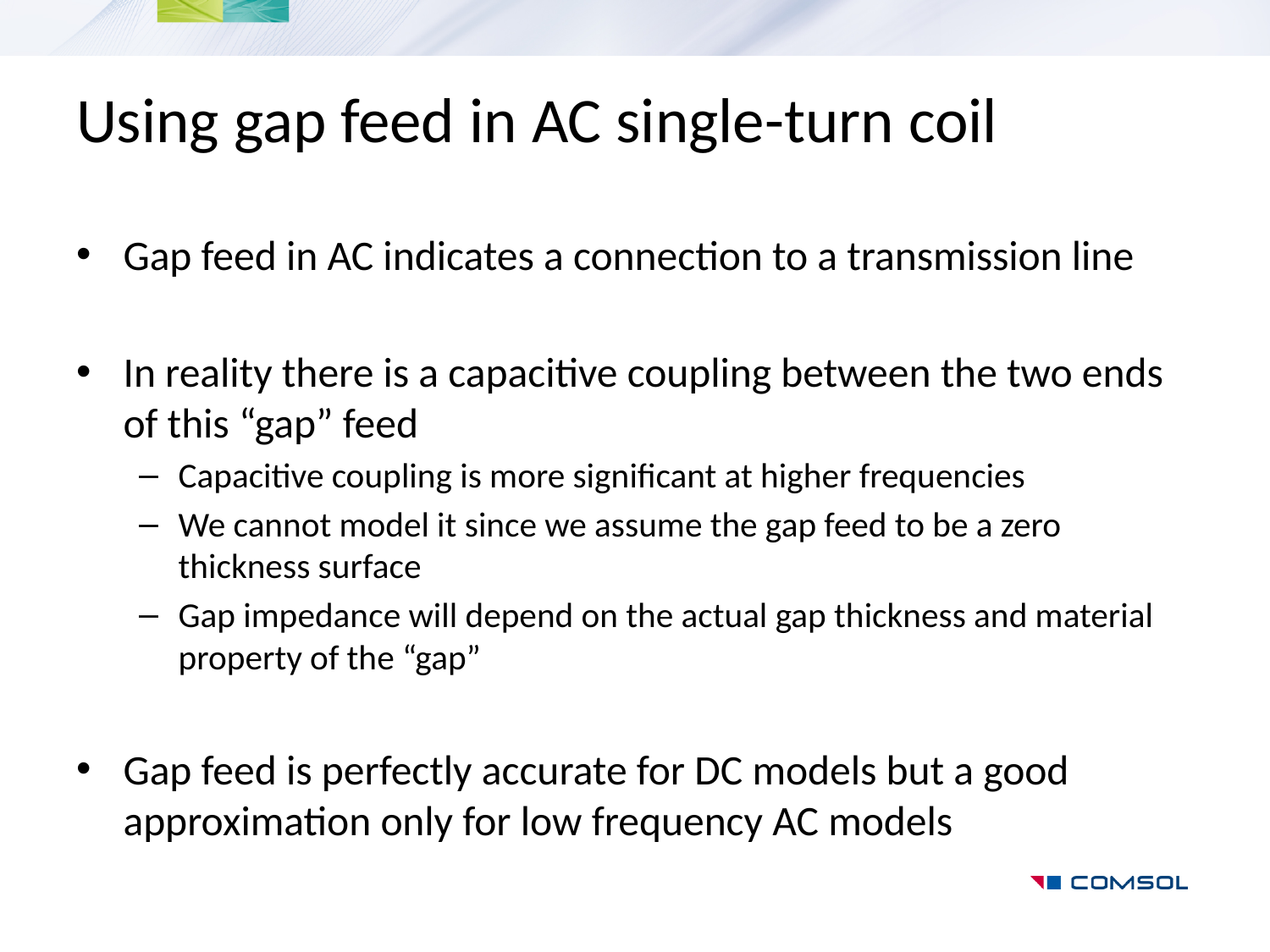

# Using gap feed in AC single-turn coil
Gap feed in AC indicates a connection to a transmission line

In reality there is a capacitive coupling between the two ends of this “gap” feed
Capacitive coupling is more significant at higher frequencies
We cannot model it since we assume the gap feed to be a zero thickness surface
Gap impedance will depend on the actual gap thickness and material property of the “gap”

Gap feed is perfectly accurate for DC models but a good approximation only for low frequency AC models